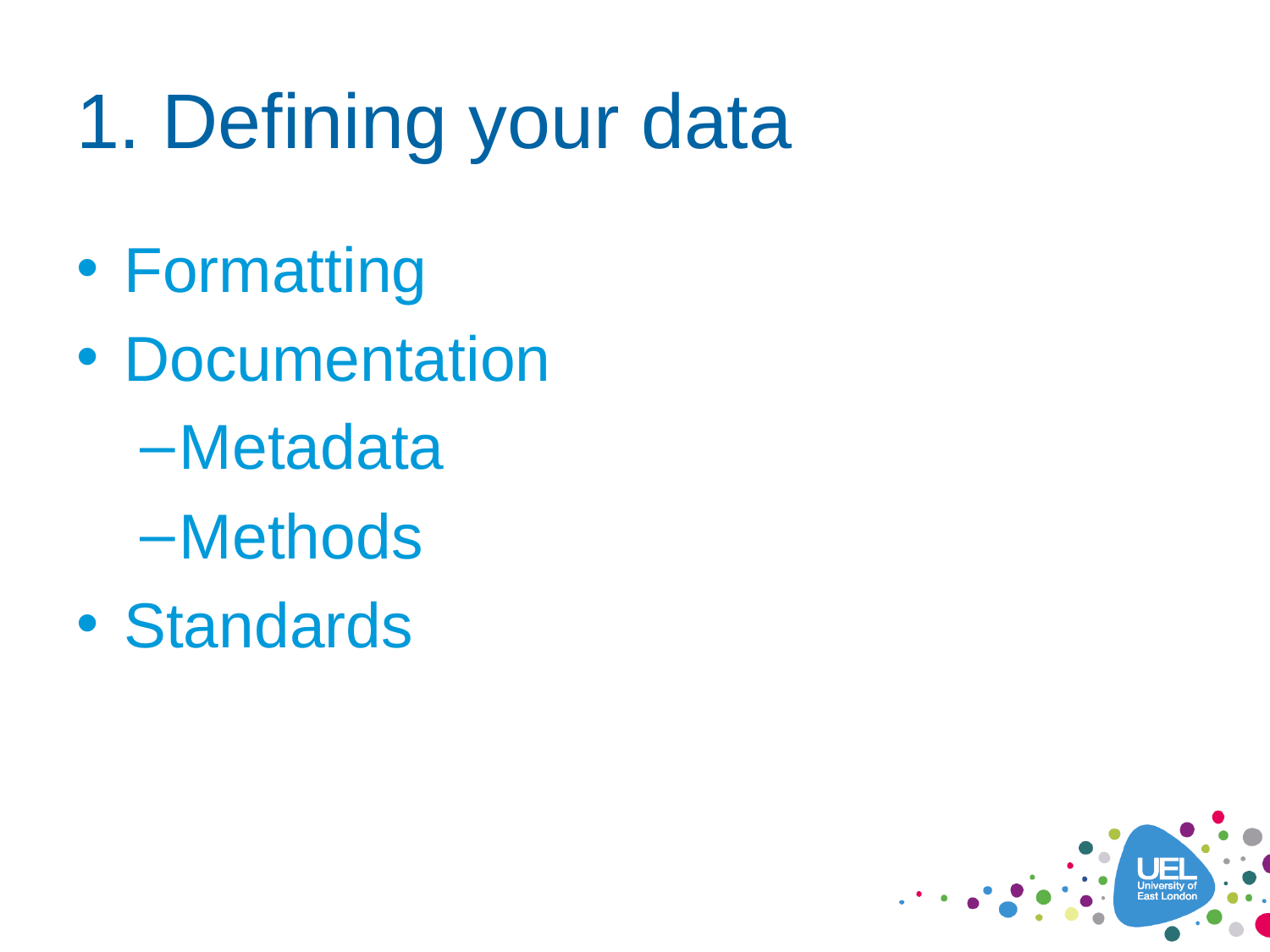

# 1. Defining your data
Formatting
Documentation
Metadata
Methods
Standards